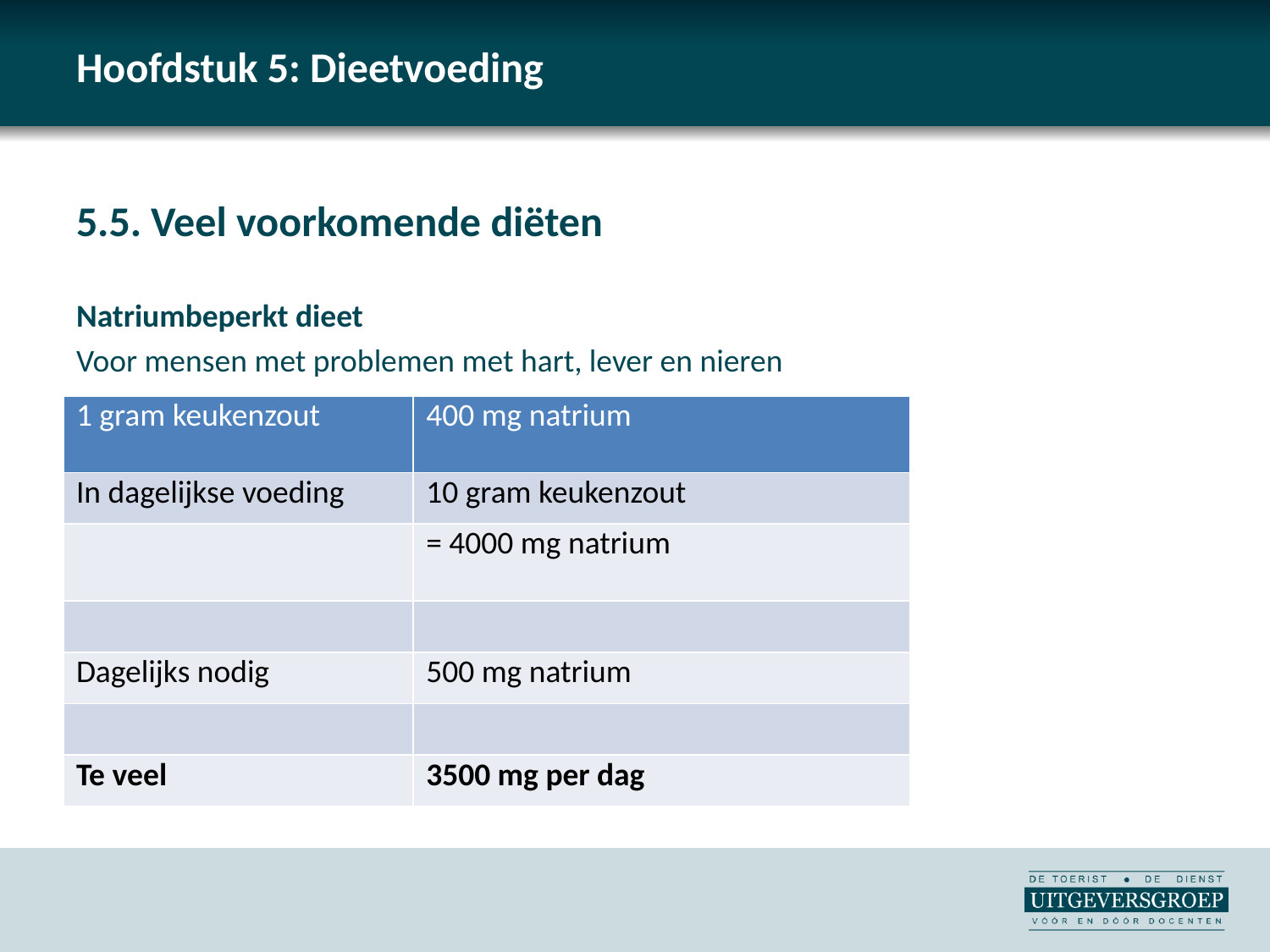

# Hoofdstuk 5: Dieetvoeding
5.5. Veel voorkomende diëten

Natriumbeperkt dieet
Voor mensen met problemen met hart, lever en nieren

| 1 gram keukenzout | 400 mg natrium |
| --- | --- |
| In dagelijkse voeding | 10 gram keukenzout |
|  | = 4000 mg natrium |
|  |  |
| Dagelijks nodig | 500 mg natrium |
|  |  |
| Te veel | 3500 mg per dag |